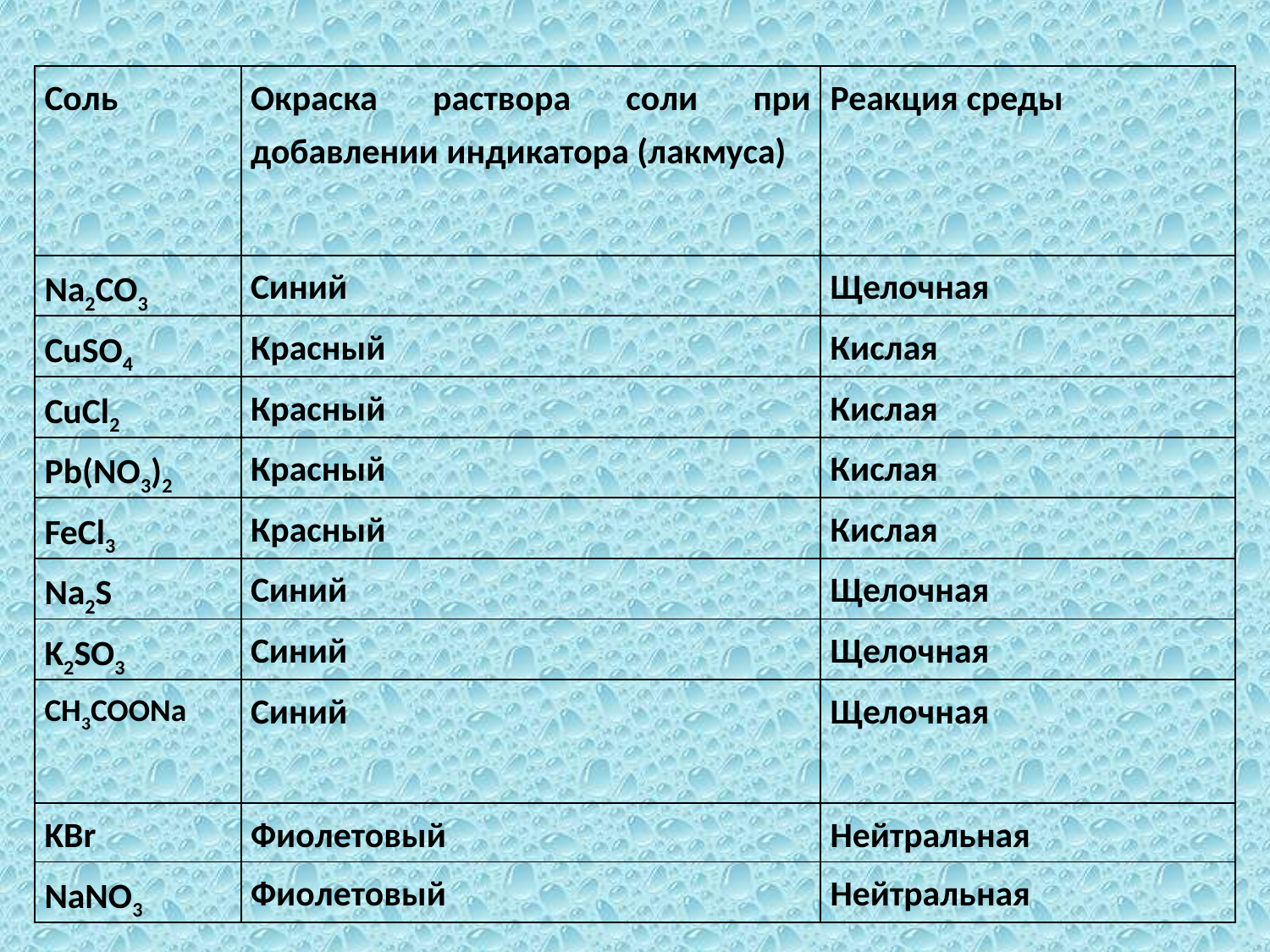

| Соль | Окраска раствора соли при добавлении индикатора (лакмуса) | Реакция среды |
| --- | --- | --- |
| Na2CO3 | Синий | Щелочная |
| CuSO4 | Красный | Кислая |
| CuCl2 | Красный | Кислая |
| Pb(NO3)2 | Красный | Кислая |
| FeCl3 | Красный | Кислая |
| Na2S | Синий | Щелочная |
| K2SO3 | Синий | Щелочная |
| CH3COONa | Синий | Щелочная |
| KBr | Фиолетовый | Нейтральная |
| NaNO3 | Фиолетовый | Нейтральная |